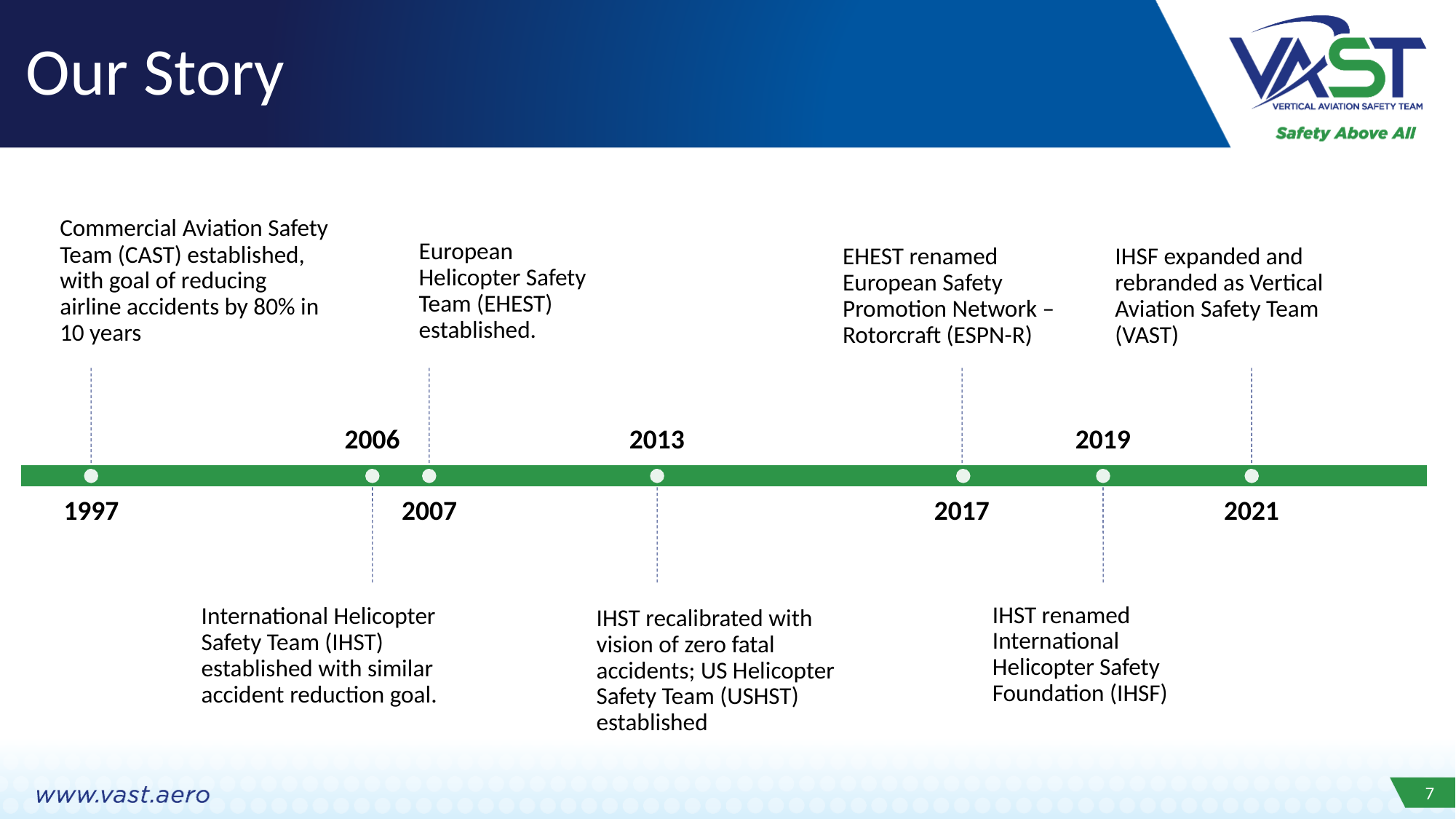

# Our Story
1997
Commercial Aviation Safety Team (CAST) established, with goal of reducing airline accidents by 80% in 10 years
2006
International Helicopter Safety Team (IHST) established with similar accident reduction goal.
2007
European Helicopter Safety Team (EHEST) established.
2013
IHST recalibrated with vision of zero fatal accidents; US Helicopter Safety Team (USHST) established
2017
EHEST renamed European Safety Promotion Network – Rotorcraft (ESPN-R)
2019
IHST renamed International Helicopter Safety Foundation (IHSF)
2021
IHSF expanded and  rebranded as Vertical Aviation Safety Team (VAST)
7